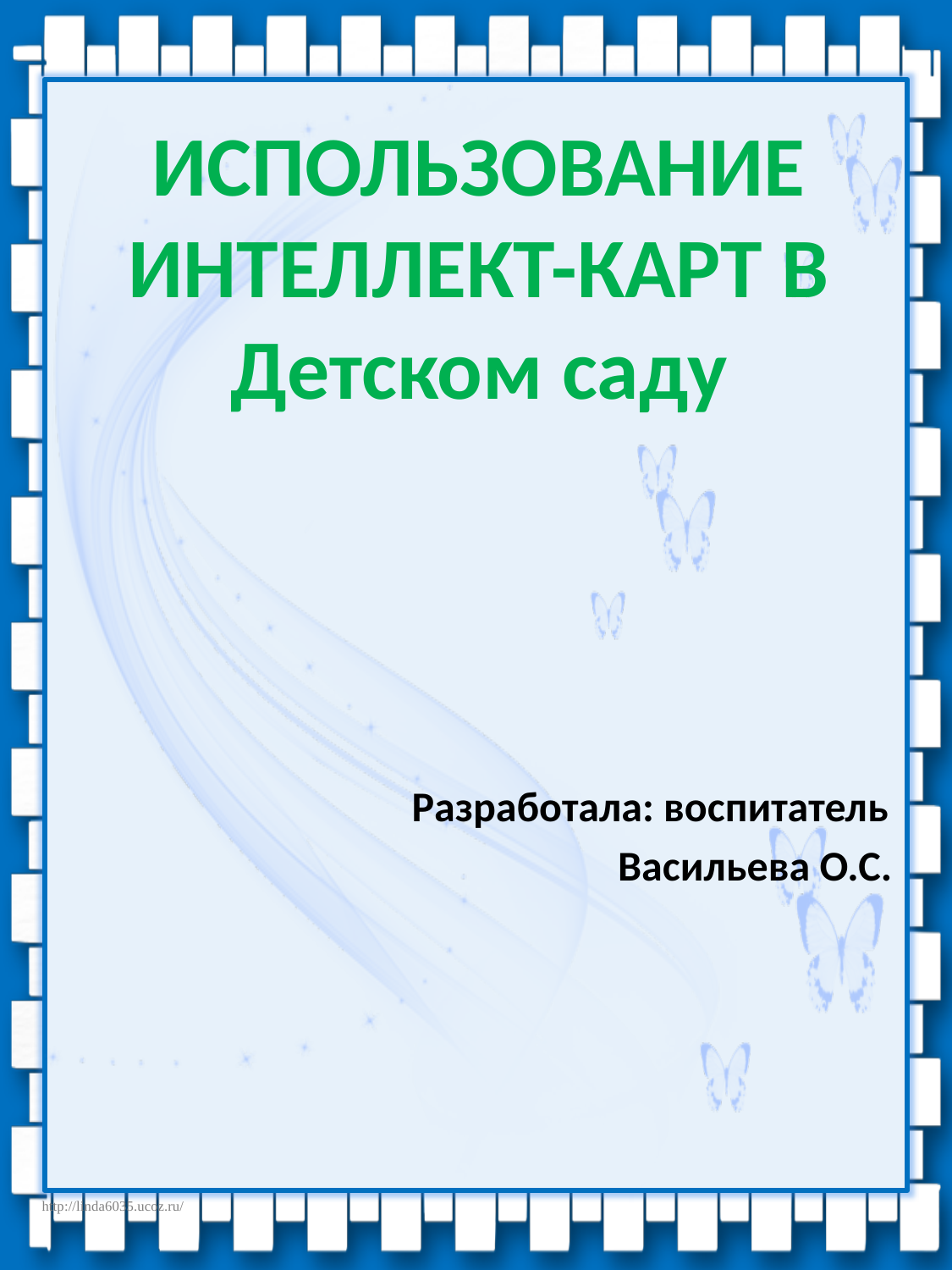

# ИСПОЛЬЗОВАНИЕ ИНТЕЛЛЕКТ-КАРТ В Детском саду Разработала: воспитатель Васильева О.С.